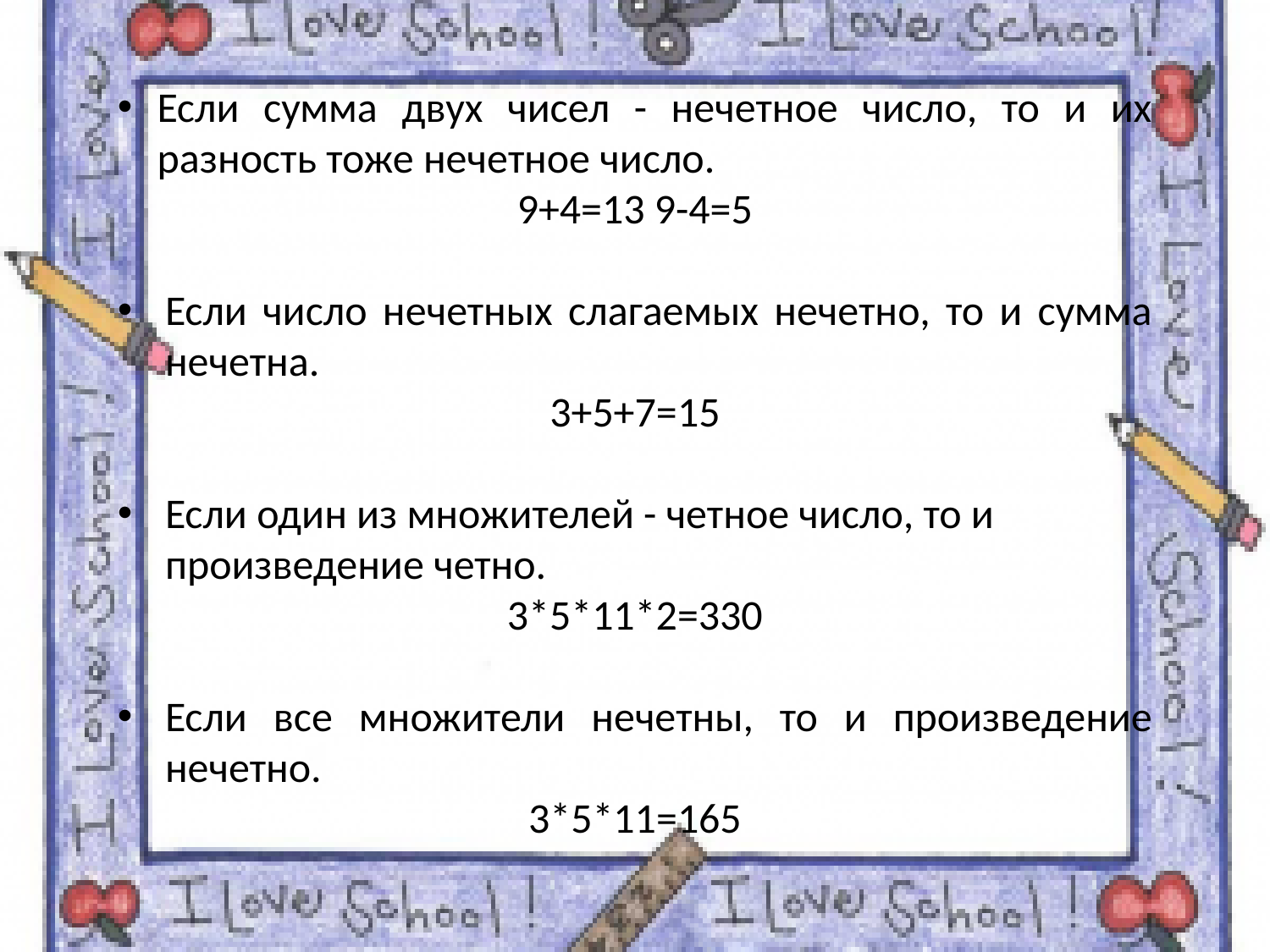

Если сумма двух чисел - нечетное число, то и их разность тоже нечетное число.
9+4=13 9-4=5

Если число нечетных слагаемых нечетно, то и сумма нечетна.
3+5+7=15

Если один из множителей - четное число, то и произведение четно.
3*5*11*2=330

Если все множители нечетны, то и произведение нечетно.
3*5*11=165